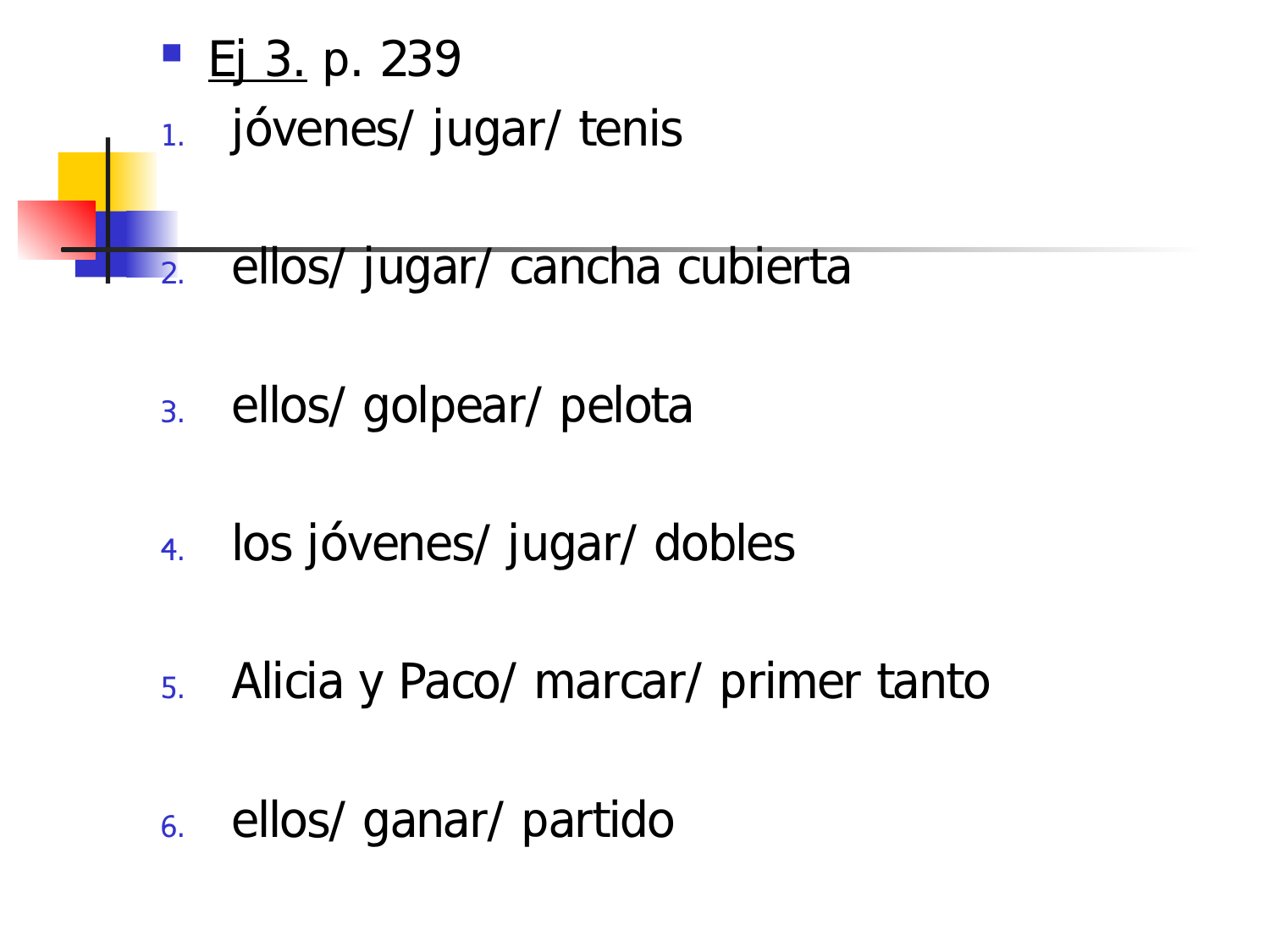

Ej 3. p. 239
jóvenes/ jugar/ tenis

ellos/ jugar/ cancha cubierta

ellos/ golpear/ pelota

los jóvenes/ jugar/ dobles

Alicia y Paco/ marcar/ primer tanto

ellos/ ganar/ partido